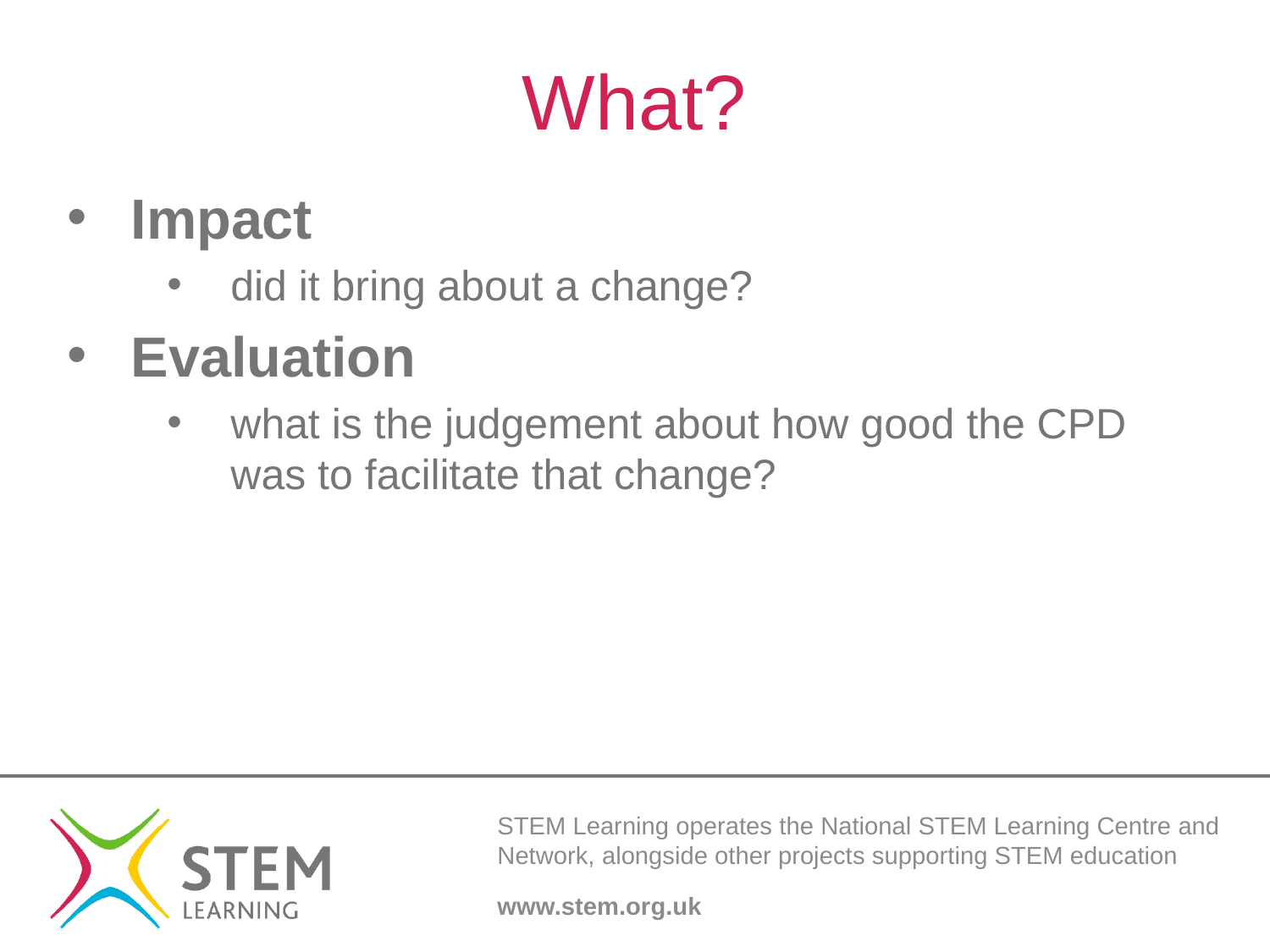

# What?
Impact
did it bring about a change?
Evaluation
what is the judgement about how good the CPD was to facilitate that change?